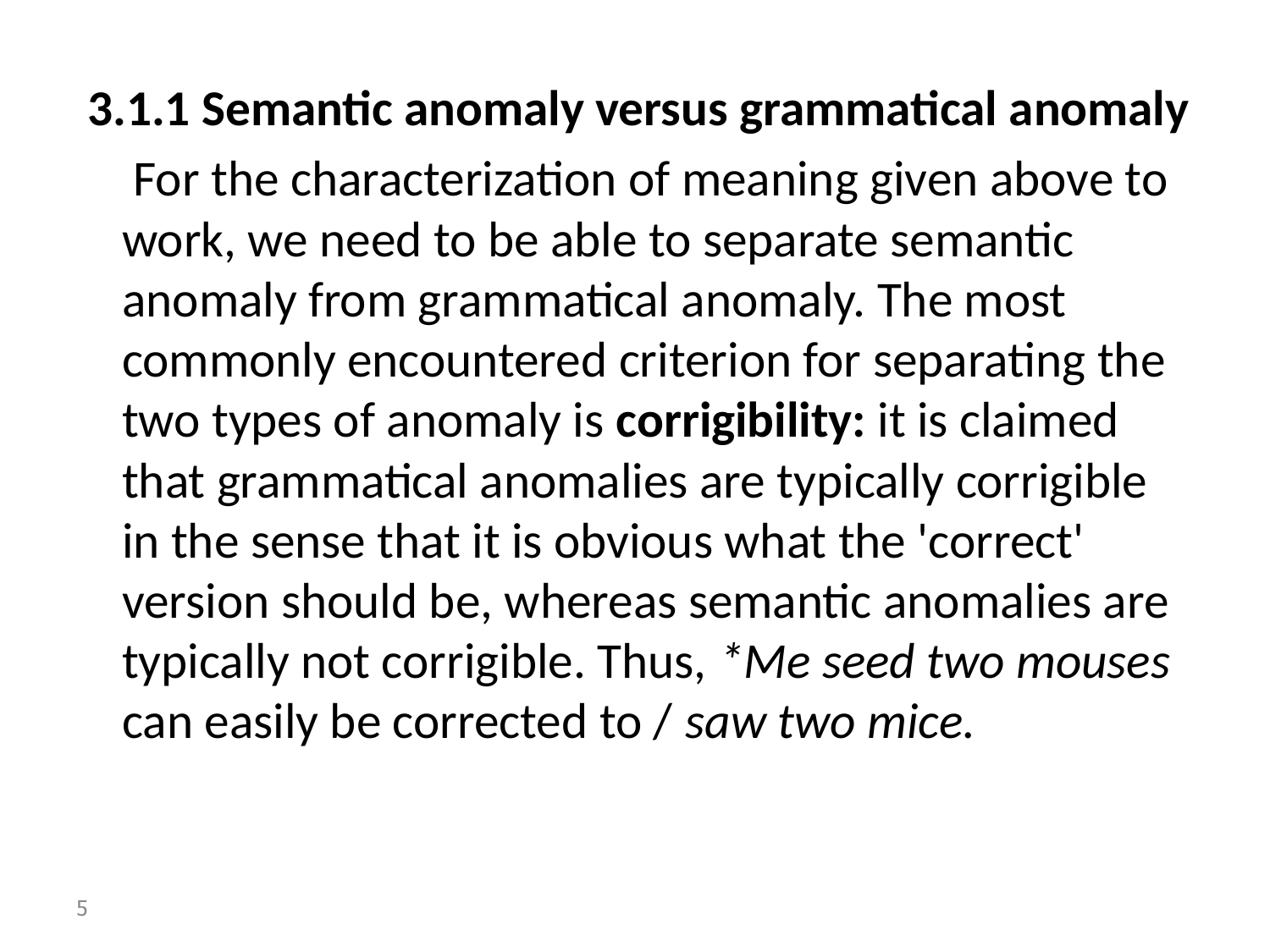

3.1.1 Semantic anomaly versus grammatical anomaly
     For the characterization of meaning given above to work, we need to be able to separate semantic anomaly from grammatical anomaly. The most commonly encountered criterion for separating the two types of anomaly is corrigibility: it is claimed that grammatical anomalies are typically corrigible in the sense that it is obvious what the 'correct' version should be, whereas semantic anomalies are typically not corrigible. Thus, *Me seed two mouses can easily be corrected to / saw two mice.
5